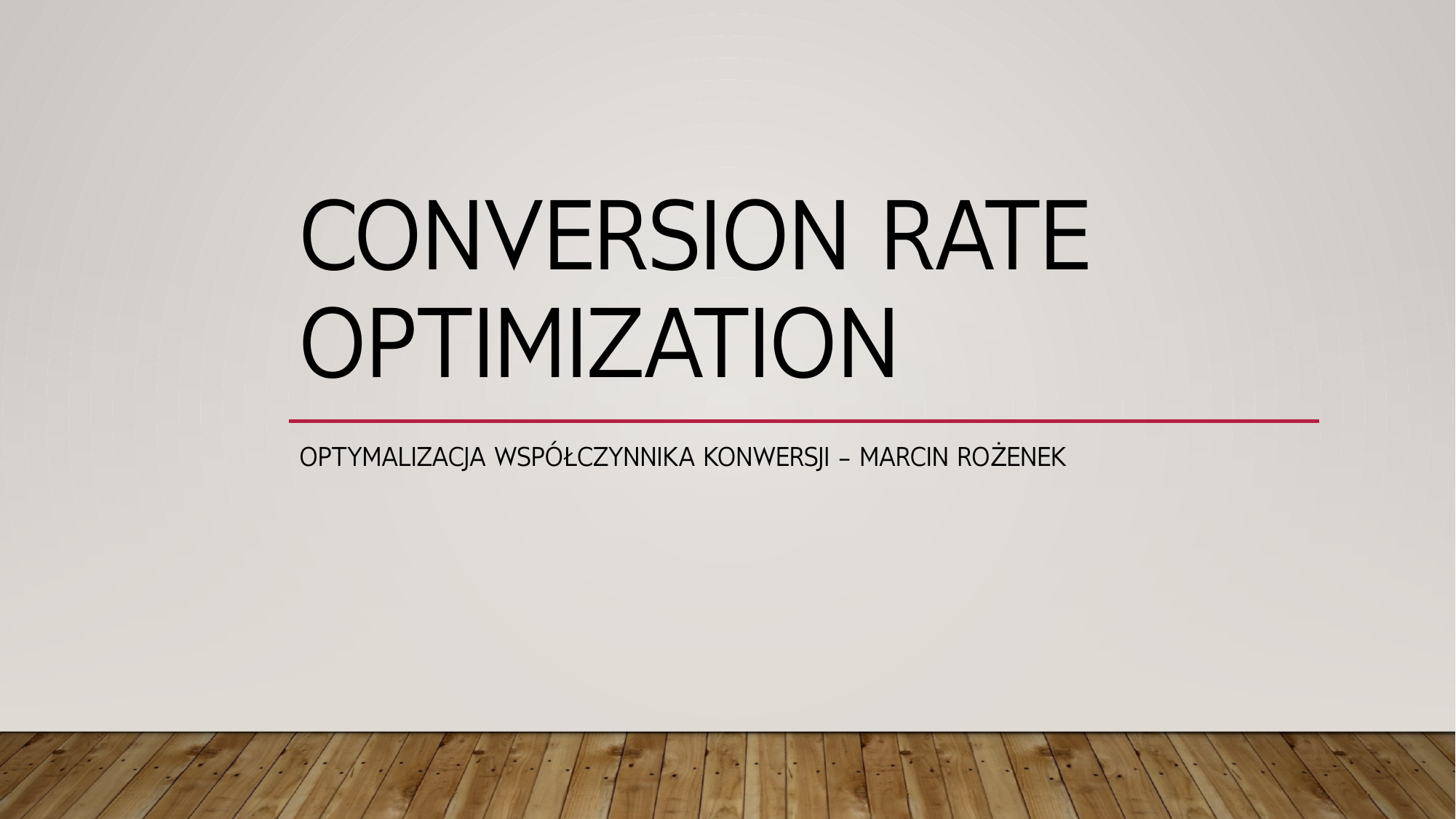

# Conversion Rate Optimization
Optymalizacja współczynnika konwersji – Marcin Rożenek